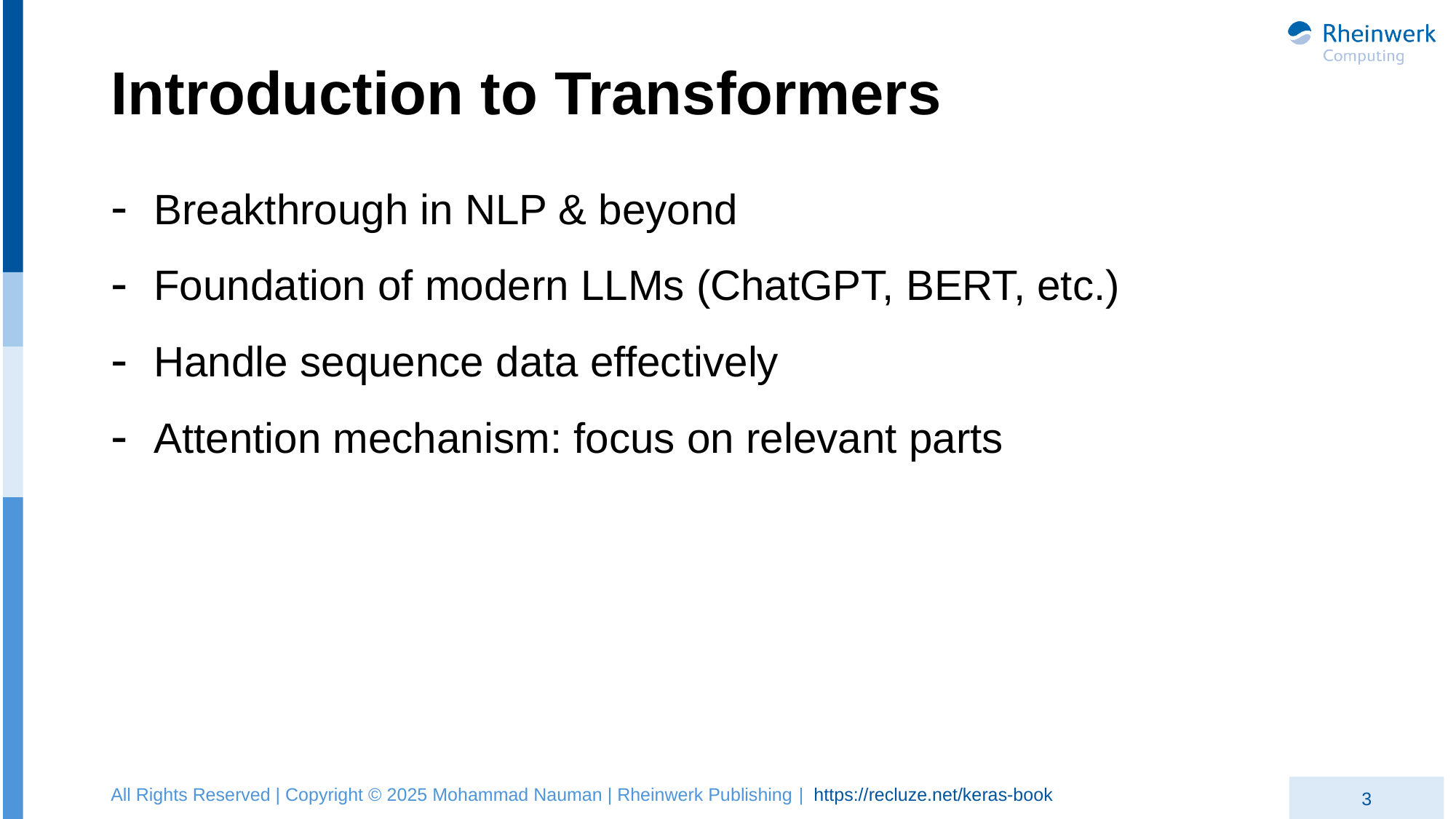

# Introduction to Transformers
Breakthrough in NLP & beyond
Foundation of modern LLMs (ChatGPT, BERT, etc.)
Handle sequence data effectively
Attention mechanism: focus on relevant parts